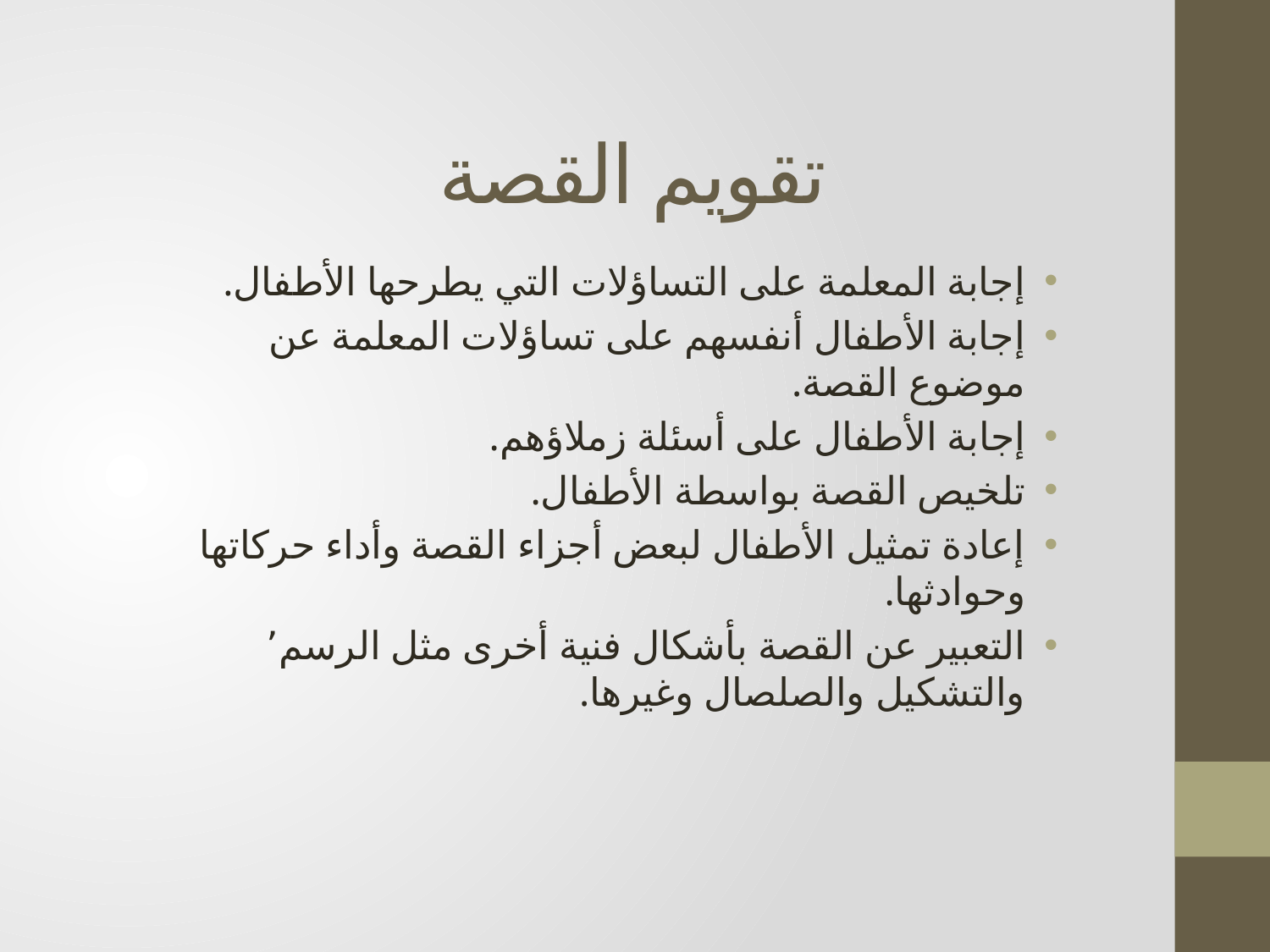

# تقويم القصة
إجابة المعلمة على التساؤلات التي يطرحها الأطفال.
إجابة الأطفال أنفسهم على تساؤلات المعلمة عن موضوع القصة.
إجابة الأطفال على أسئلة زملاؤهم.
تلخيص القصة بواسطة الأطفال.
إعادة تمثيل الأطفال لبعض أجزاء القصة وأداء حركاتها وحوادثها.
التعبير عن القصة بأشكال فنية أخرى مثل الرسم٬ والتشكيل والصلصال وغيرها.